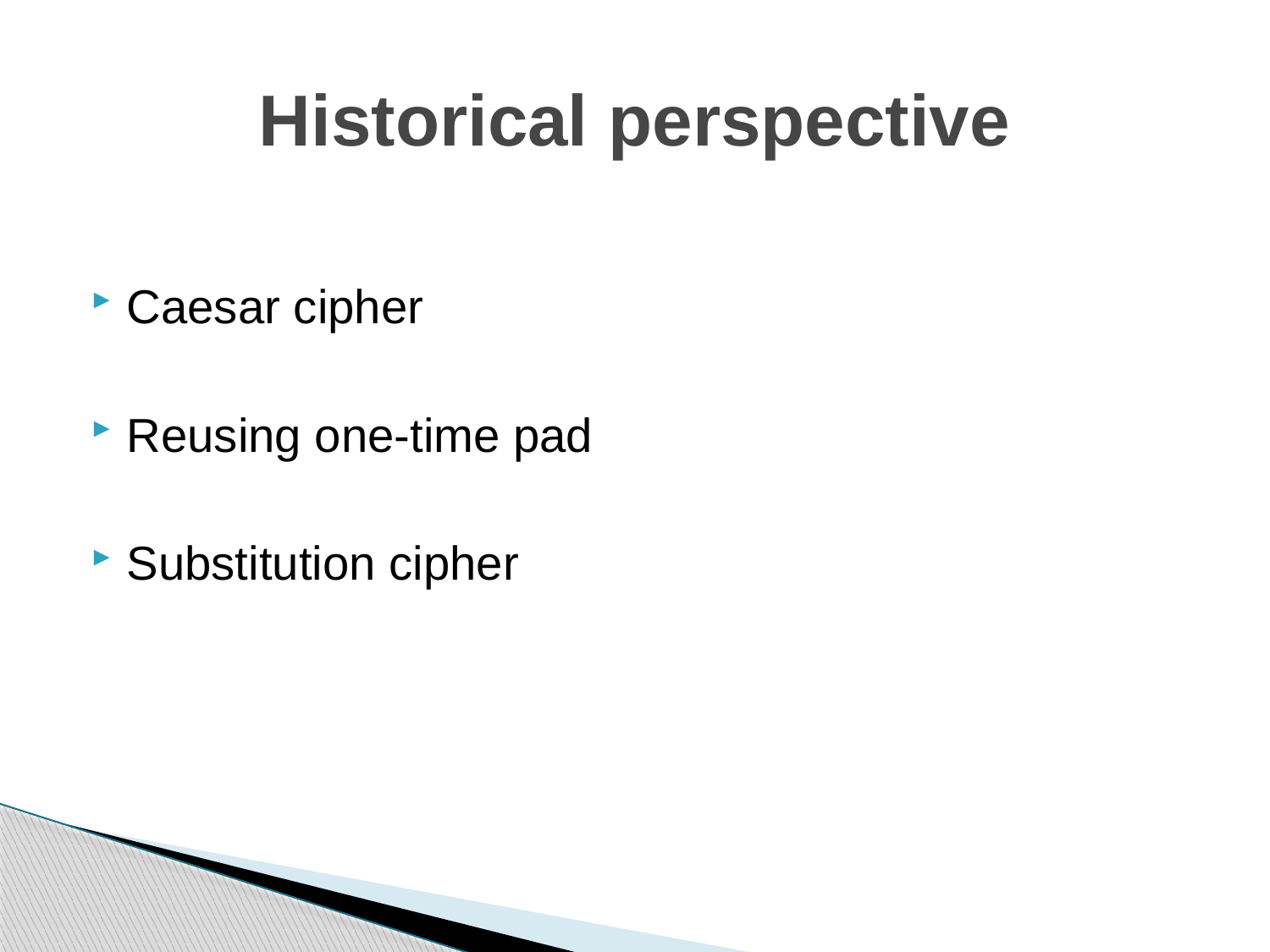

# Historical perspective

Caesar cipher

Reusing one-time pad

Substitution cipher